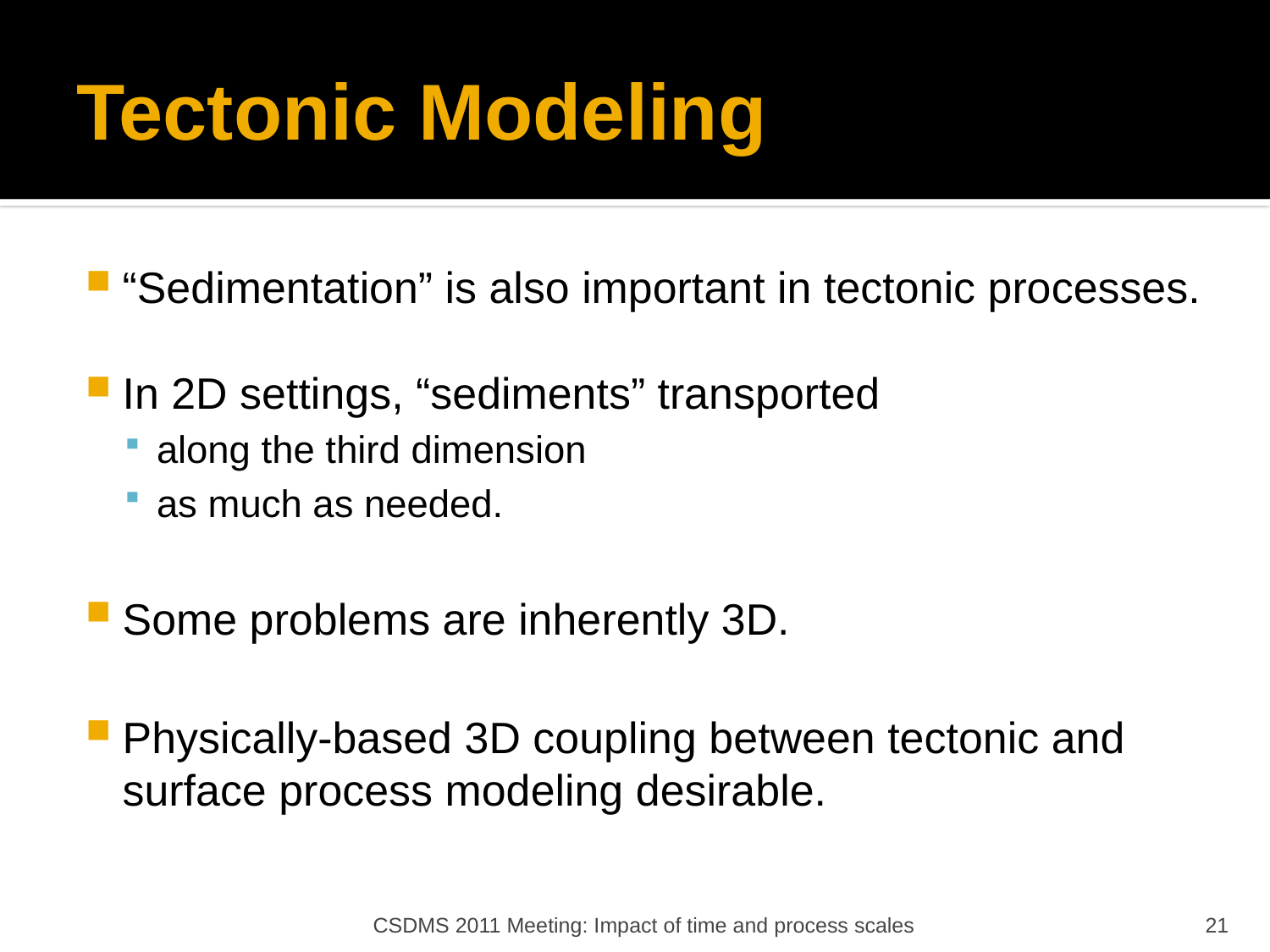

# Tectonic Modeling
“Sedimentation” is also important in tectonic processes.

In 2D settings, “sediments” transported
along the third dimension
as much as needed.

Some problems are inherently 3D.

Physically-based 3D coupling between tectonic and surface process modeling desirable.

CSDMS 2011 Meeting: Impact of time and process scales
21